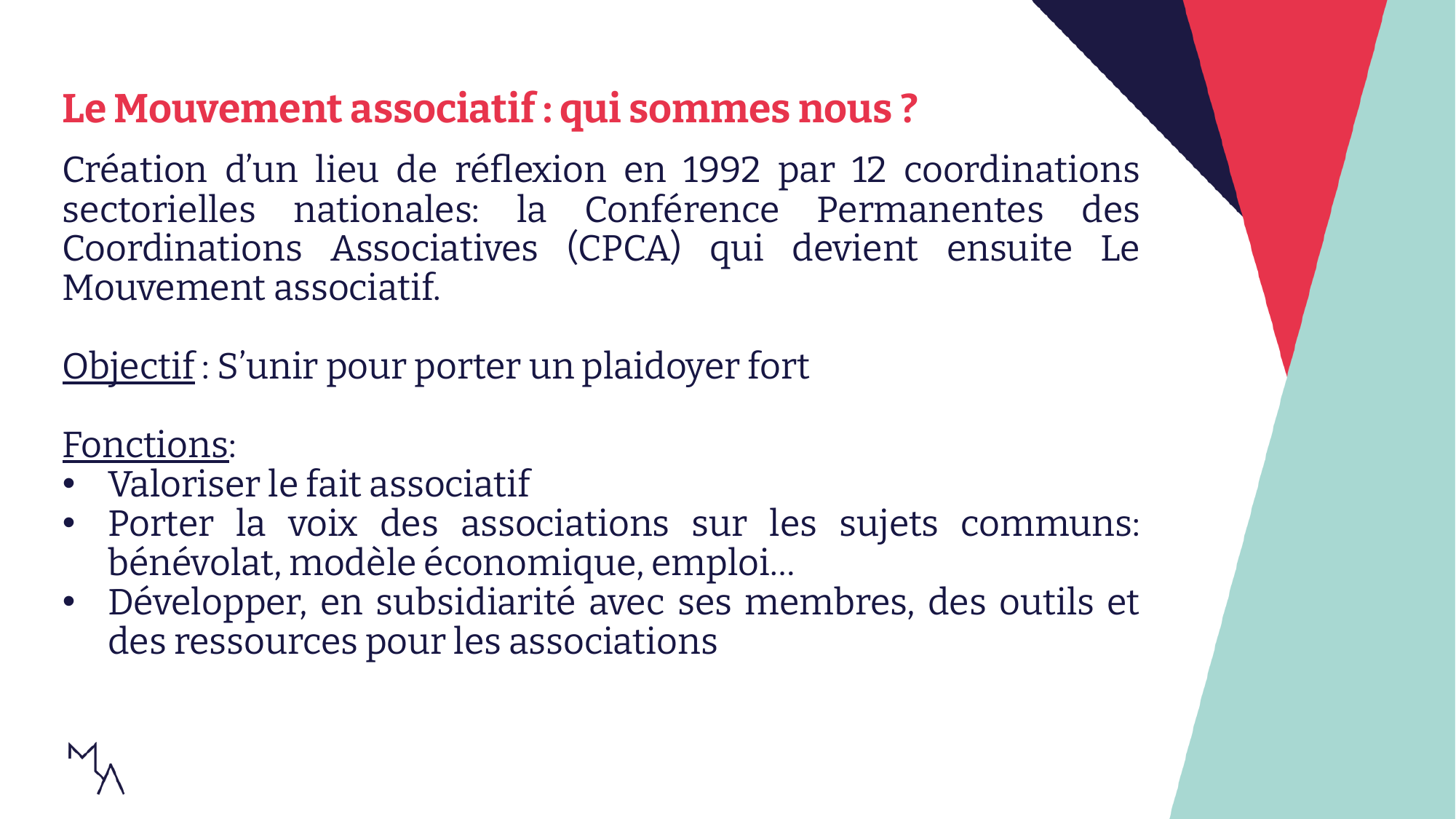

Le Mouvement associatif : qui sommes nous ?
Création d’un lieu de réflexion en 1992 par 12 coordinations sectorielles nationales: la Conférence Permanentes des Coordinations Associatives (CPCA) qui devient ensuite Le Mouvement associatif.

Objectif : S’unir pour porter un plaidoyer fort

Fonctions:
Valoriser le fait associatif
Porter la voix des associations sur les sujets communs: bénévolat, modèle économique, emploi…
Développer, en subsidiarité avec ses membres, des outils et des ressources pour les associations